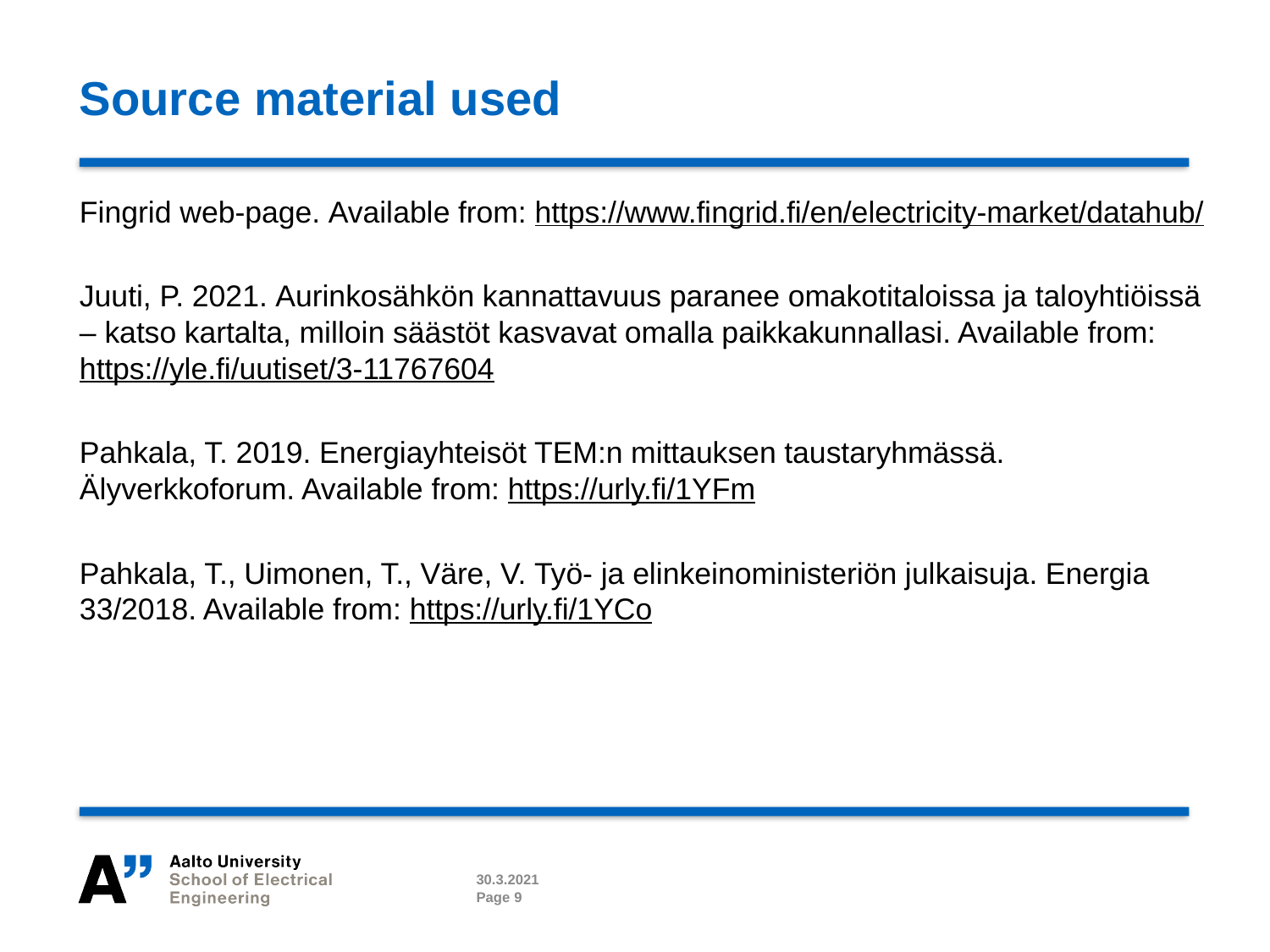

# Source material used
Fingrid web-page. Available from: https://www.fingrid.fi/en/electricity-market/datahub/

Juuti, P. 2021. Aurinkosähkön kannattavuus paranee omakotitaloissa ja taloyhtiöissä – katso kartalta, milloin säästöt kasvavat omalla paikkakunnallasi. Available from: https://yle.fi/uutiset/3-11767604

Pahkala, T. 2019. Energiayhteisöt TEM:n mittauksen taustaryhmässä. Älyverkkoforum. Available from: https://urly.fi/1YFm

Pahkala, T., Uimonen, T., Väre, V. Työ- ja elinkeinoministeriön julkaisuja. Energia 33/2018. Available from: https://urly.fi/1YCo

30.3.2021
Page 9